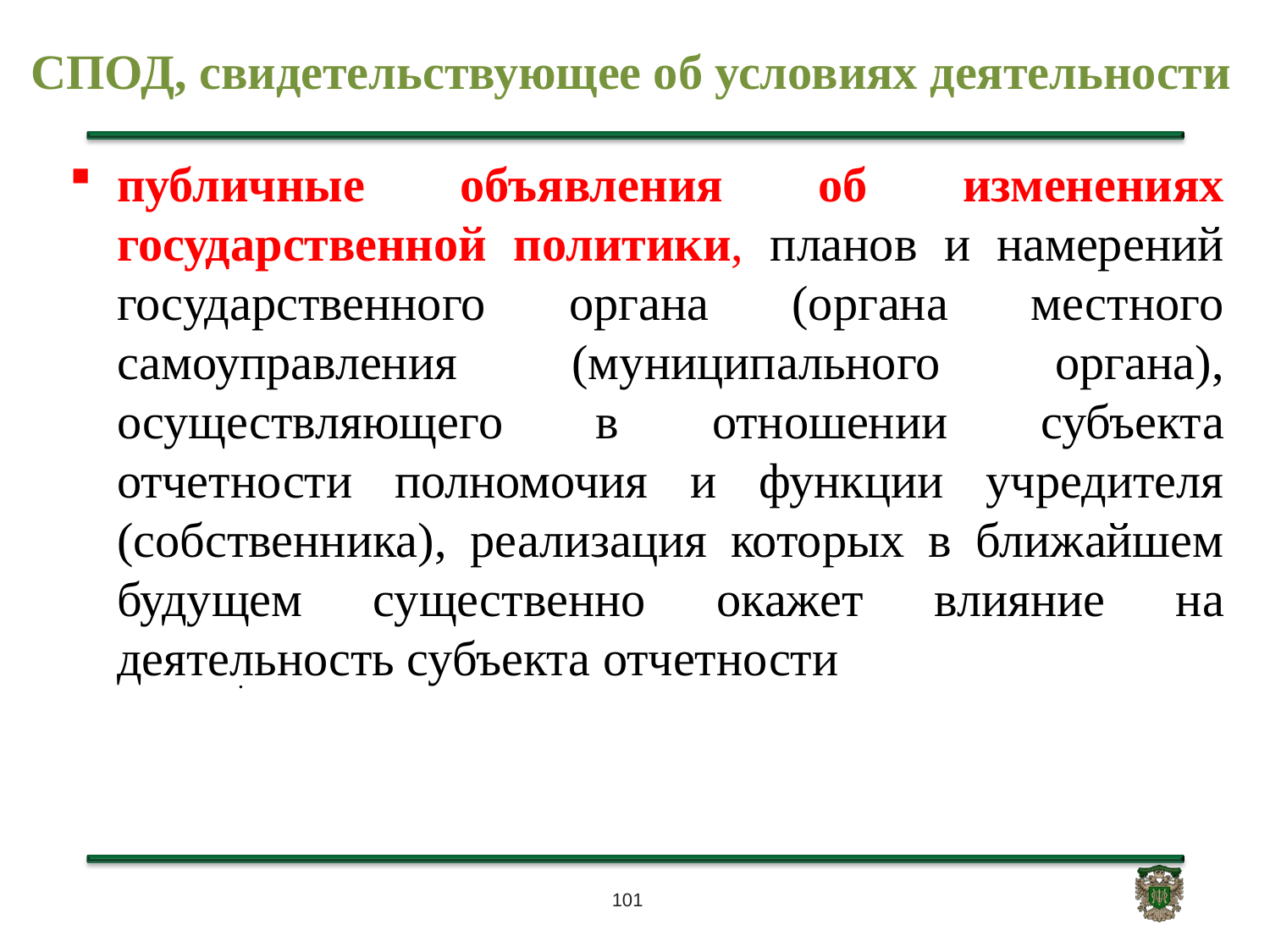

# СПОД, свидетельствующее об условиях деятельности
публичные объявления об изменениях государственной политики, планов и намерений государственного органа (органа местного самоуправления (муниципального органа), осуществляющего в отношении субъекта отчетности полномочия и функции учредителя (собственника), реализация которых в ближайшем будущем существенно окажет влияние на деятельность субъекта отчетности

.
101